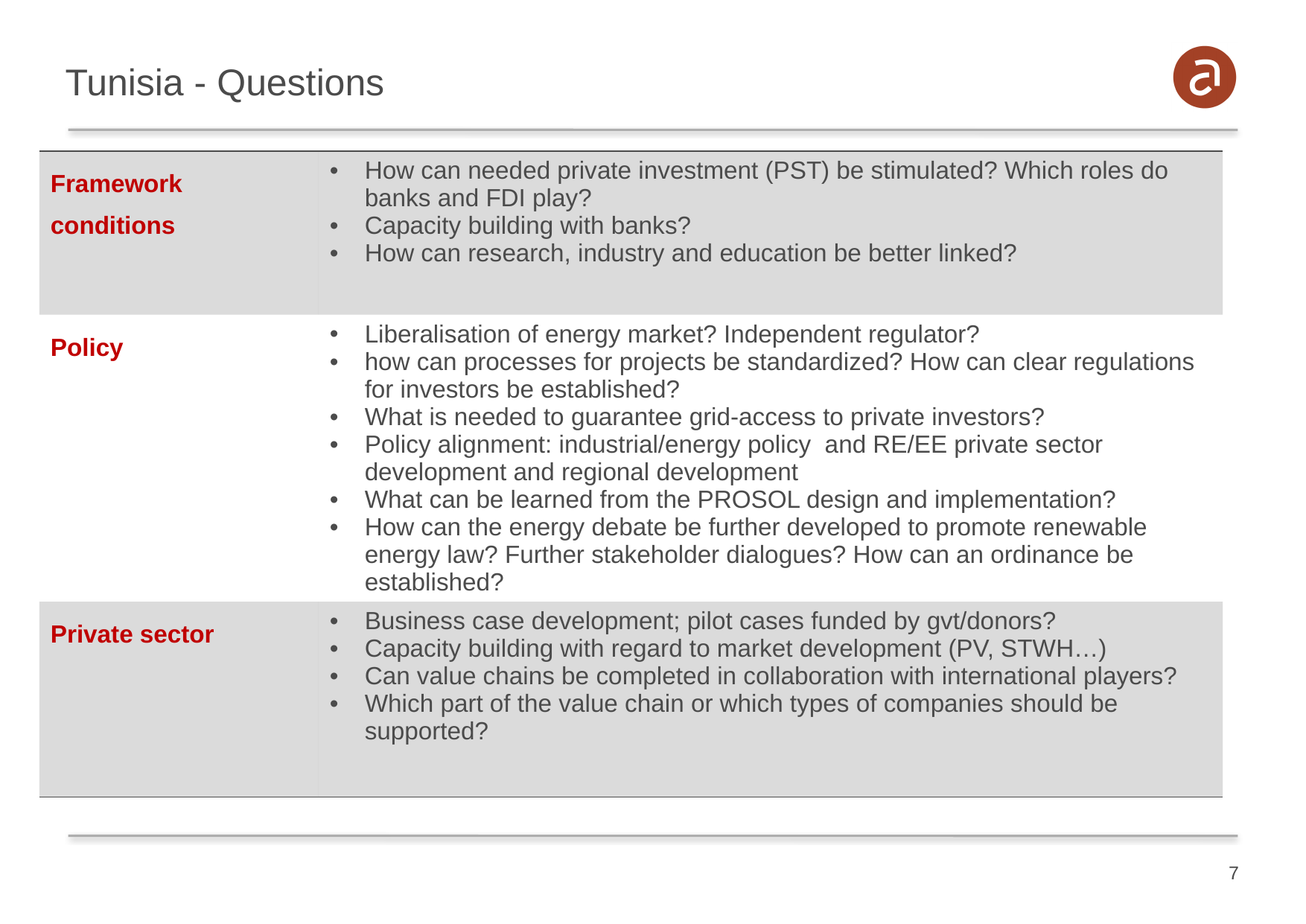

# Tunisia - Questions
| Framework conditions | How can needed private investment (PST) be stimulated? Which roles do banks and FDI play? Capacity building with banks? How can research, industry and education be better linked? |
| --- | --- |
| Policy | Liberalisation of energy market? Independent regulator? how can processes for projects be standardized? How can clear regulations for investors be established? What is needed to guarantee grid-access to private investors? Policy alignment: industrial/energy policy and RE/EE private sector development and regional development What can be learned from the PROSOL design and implementation? How can the energy debate be further developed to promote renewable energy law? Further stakeholder dialogues? How can an ordinance be established? |
| Private sector | Business case development; pilot cases funded by gvt/donors? Capacity building with regard to market development (PV, STWH…) Can value chains be completed in collaboration with international players? Which part of the value chain or which types of companies should be supported? |